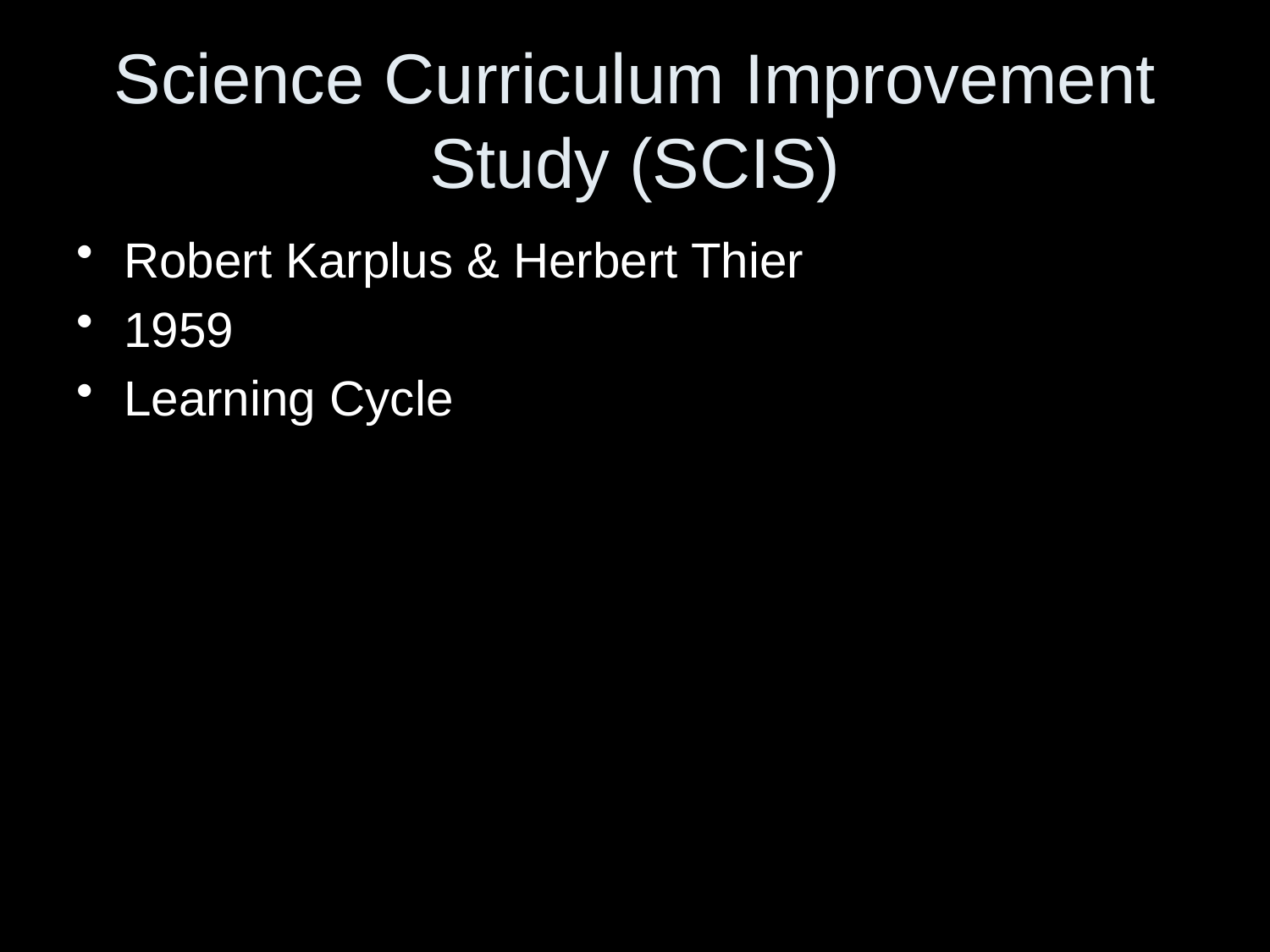

# Science Curriculum Improvement Study (SCIS)
Robert Karplus & Herbert Thier
1959
Learning Cycle